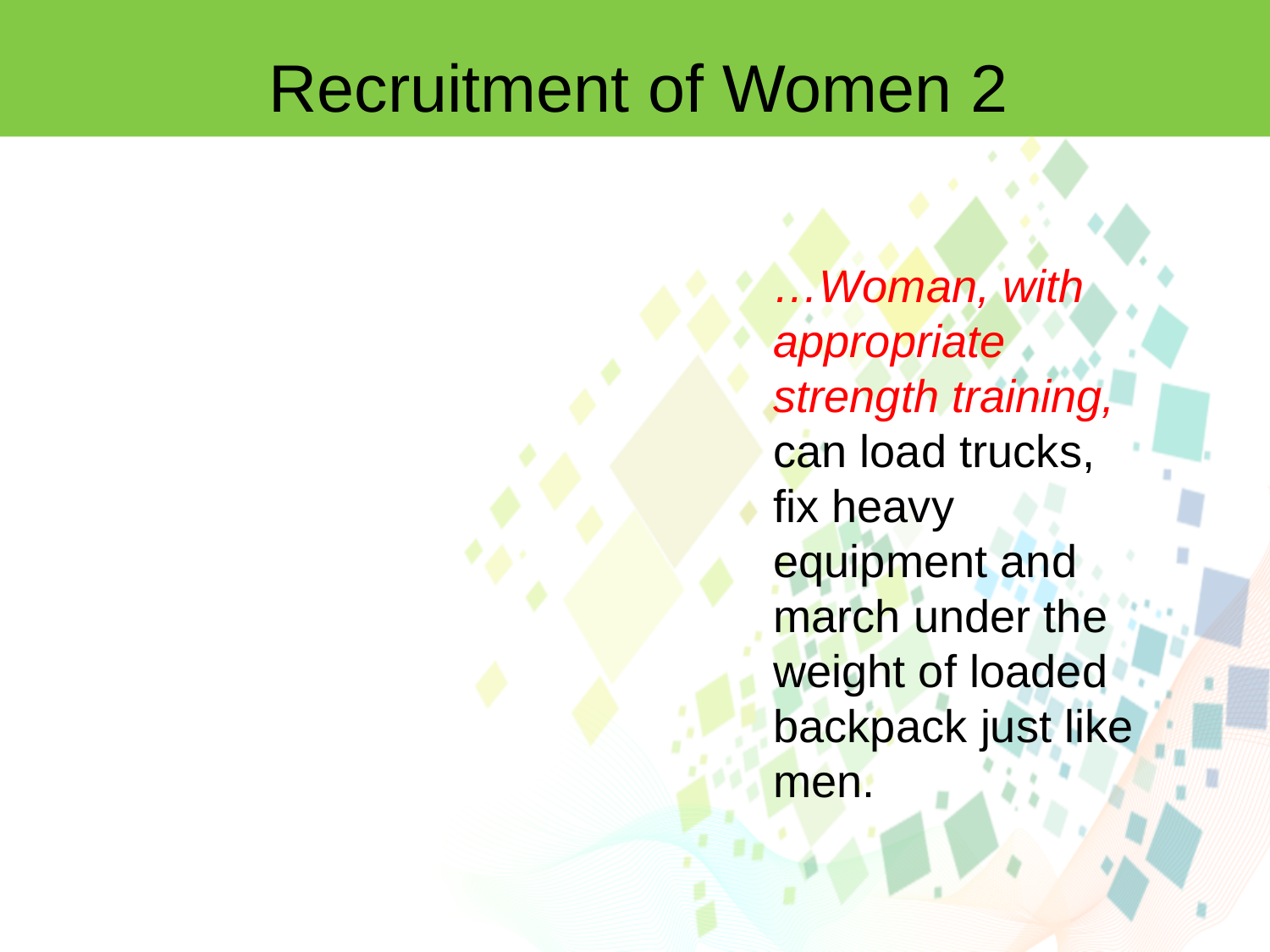

Recruitment of Women 2
…Woman, with appropriate strength training, can load trucks, fix heavy equipment and march under the weight of loaded backpack just like men.